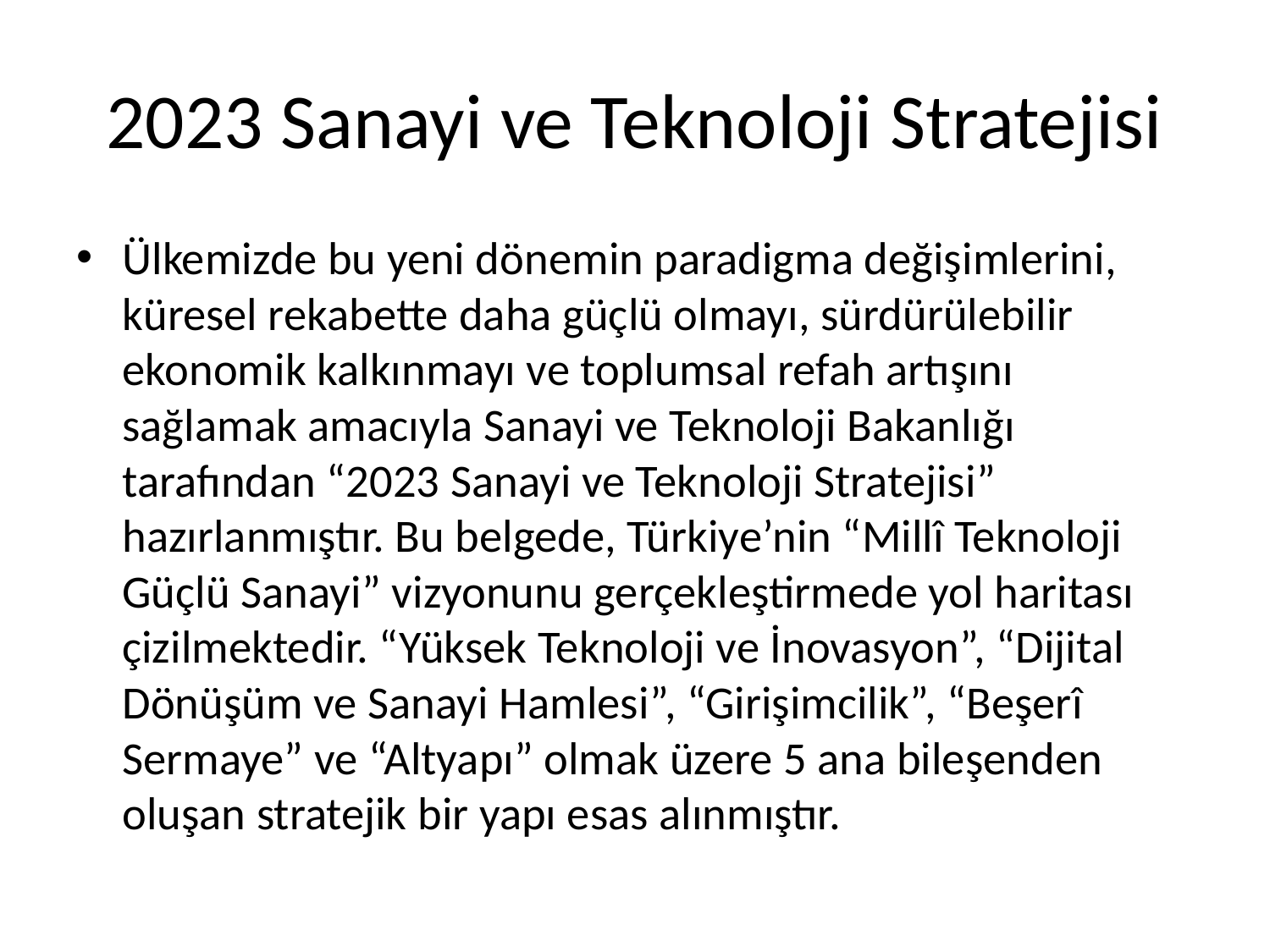

# 2023 Sanayi ve Teknoloji Stratejisi
Ülkemizde bu yeni dönemin paradigma değişimlerini, küresel rekabette daha güçlü olmayı, sürdürülebilir ekonomik kalkınmayı ve toplumsal refah artışını sağlamak amacıyla Sanayi ve Teknoloji Bakanlığı tarafından “2023 Sanayi ve Teknoloji Stratejisi” hazırlanmıştır. Bu belgede, Türkiye’nin “Millî Teknoloji Güçlü Sanayi” vizyonunu gerçekleştirmede yol haritası çizilmektedir. “Yüksek Teknoloji ve İnovasyon”, “Dijital Dönüşüm ve Sanayi Hamlesi”, “Girişimcilik”, “Beşerî Sermaye” ve “Altyapı” olmak üzere 5 ana bileşenden oluşan stratejik bir yapı esas alınmıştır.